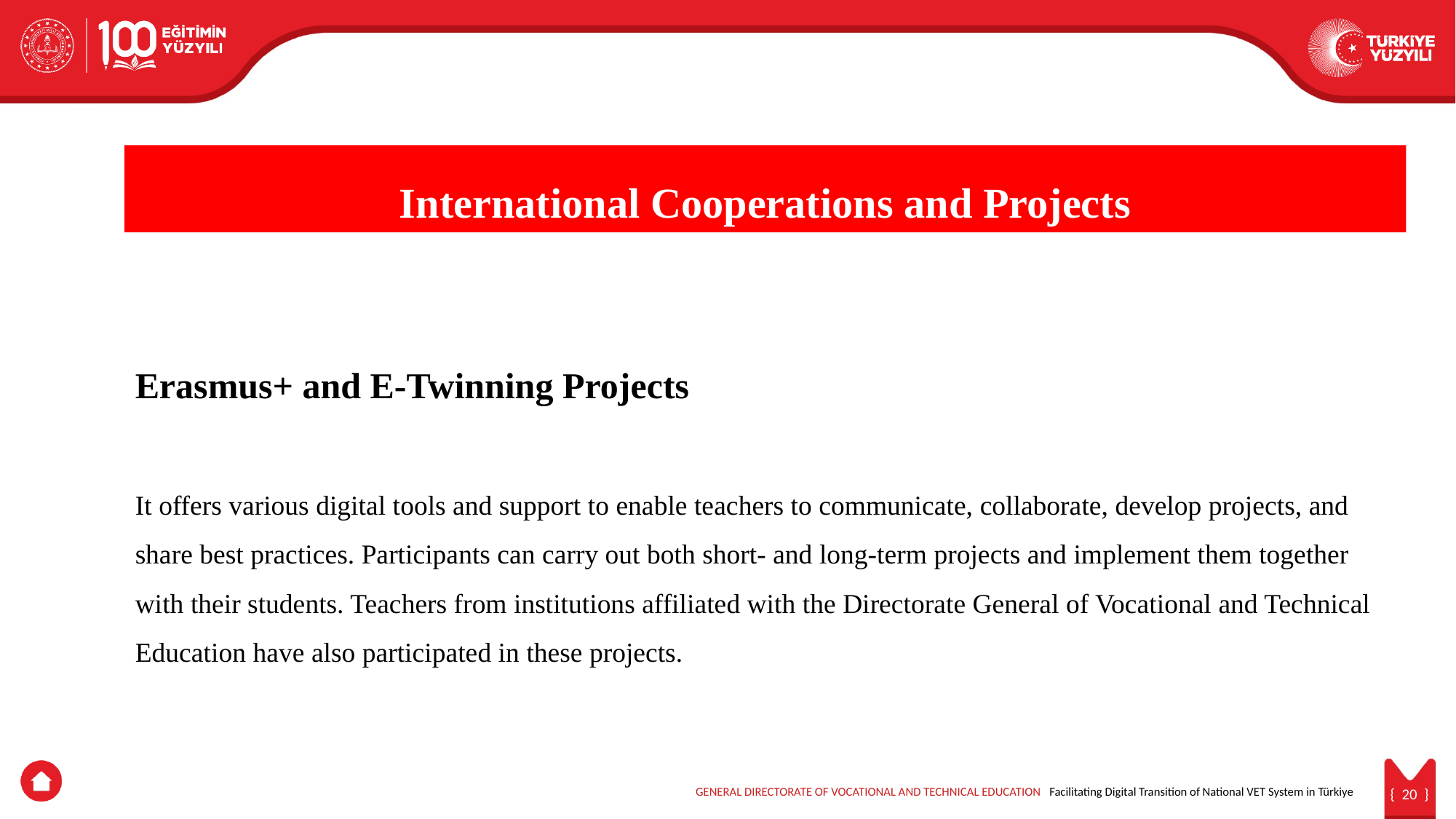

International Cooperations and Projects

Erasmus+ and E-Twinning Projects

It offers various digital tools and support to enable teachers to communicate, collaborate, develop projects, and share best practices. Participants can carry out both short- and long-term projects and implement them together with their students. Teachers from institutions affiliated with the Directorate General of Vocational and Technical Education have also participated in these projects.
GENERAL DIRECTORATE OF VOCATIONAL AND TECHNICAL EDUCATION   Facilitating Digital Transition of National VET System in Türkiye